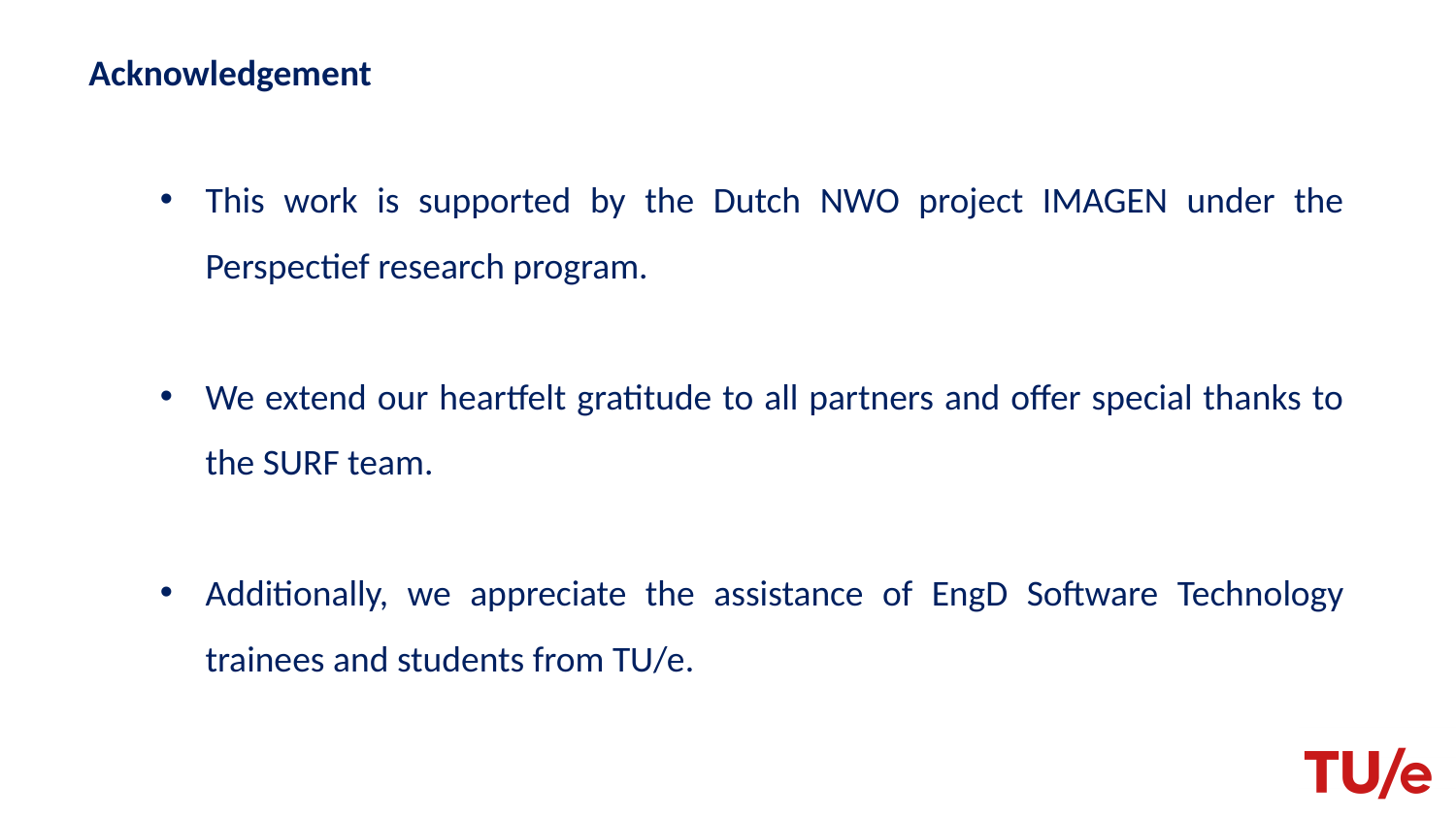

Acknowledgement
This work is supported by the Dutch NWO project IMAGEN under the Perspectief research program.

We extend our heartfelt gratitude to all partners and offer special thanks to the SURF team.

Additionally, we appreciate the assistance of EngD Software Technology trainees and students from TU/e.